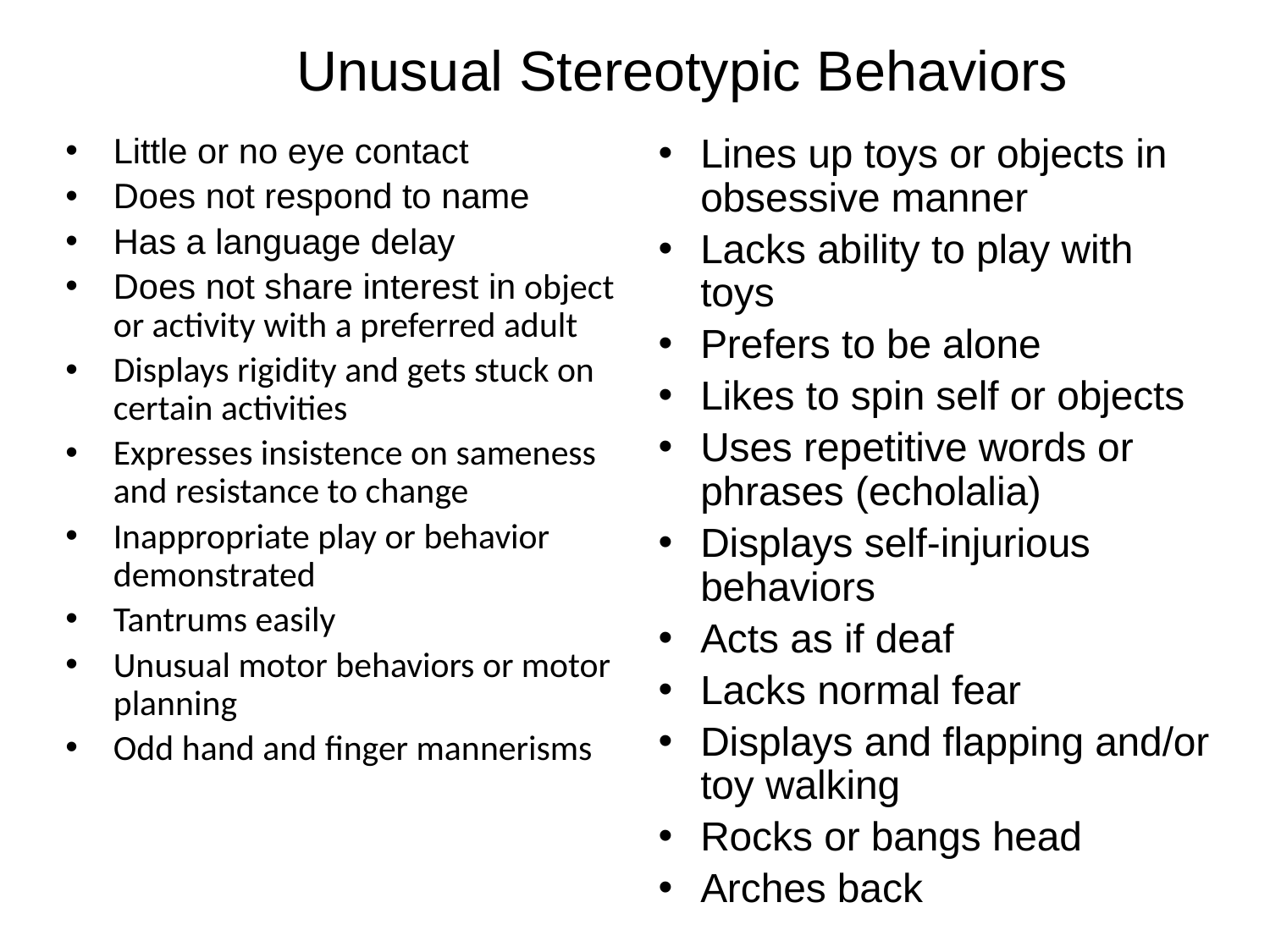

# Unusual Stereotypic Behaviors
Little or no eye contact
Does not respond to name
Has a language delay
Does not share interest in object or activity with a preferred adult
Displays rigidity and gets stuck on certain activities
Expresses insistence on sameness and resistance to change
Inappropriate play or behavior demonstrated
Tantrums easily
Unusual motor behaviors or motor planning
Odd hand and finger mannerisms
Lines up toys or objects in obsessive manner
Lacks ability to play with toys
Prefers to be alone
Likes to spin self or objects
Uses repetitive words or phrases (echolalia)
Displays self-injurious behaviors
Acts as if deaf
Lacks normal fear
Displays and flapping and/or toy walking
Rocks or bangs head
Arches back